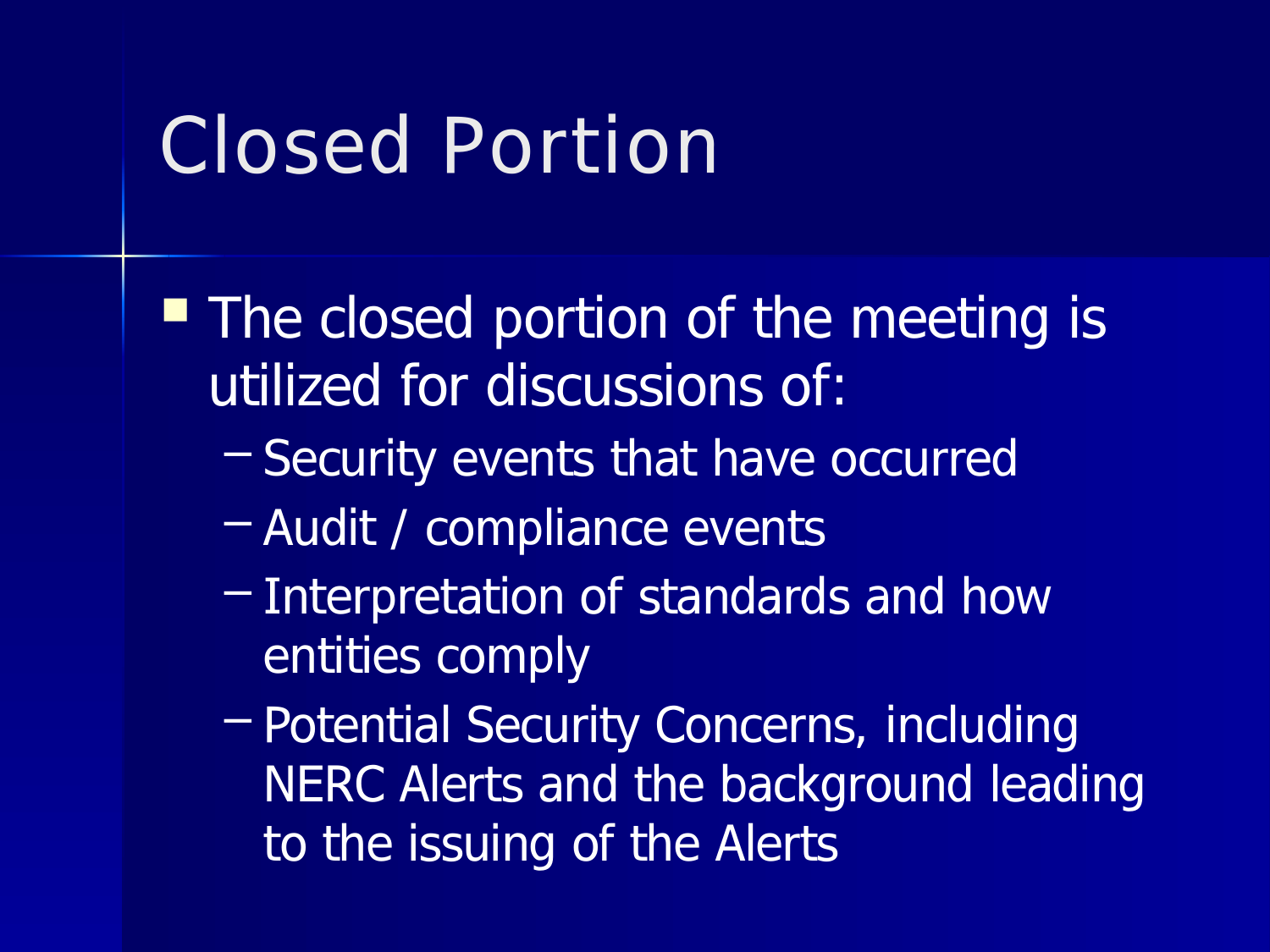

# Closed Portion
The closed portion of the meeting is utilized for discussions of:
Security events that have occurred
Audit / compliance events
Interpretation of standards and how entities comply
Potential Security Concerns, including NERC Alerts and the background leading to the issuing of the Alerts